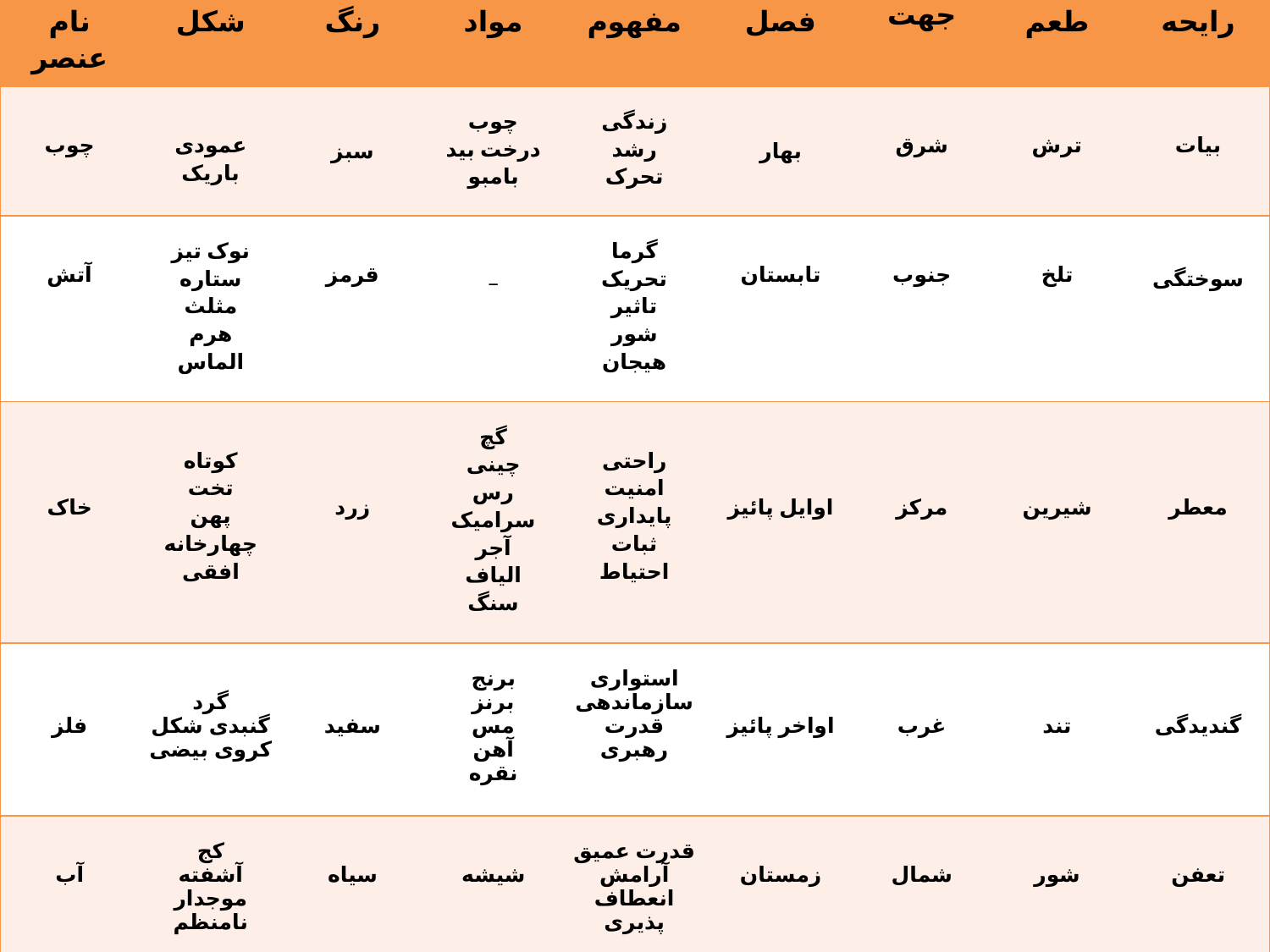

| نام عنصر | شکل | رنگ | مواد | مفهوم | فصل | جهت | طعم | رایحه |
| --- | --- | --- | --- | --- | --- | --- | --- | --- |
| چوب | عمودی باریک | سبز | چوب درخت بید بامبو | زندگی رشد تحرک | بهار | شرق | ترش | بیات |
| آتش | نوک تیز ستاره مثلث هرم الماس | قرمز | \_ | گرما تحریک تاثیر شور هیجان | تابستان | جنوب | تلخ | سوختگی |
| خاک | کوتاه تخت پهن چهارخانه افقی | زرد | گچ چینی رس سرامیک آجر الیاف سنگ | راحتی امنیت پایداری ثبات احتیاط | اوایل پائیز | مرکز | شیرین | معطر |
| فلز | گرد گنبدی شکل کروی بیضی | سفید | برنج برنز مس آهن نقره | استواری سازماندهی قدرت رهبری | اواخر پائیز | غرب | تند | گندیدگی |
| آب | کج آشفته موجدار نامنظم | سیاه | شیشه | قدرت عمیق آرامش انعطاف پذیری | زمستان | شمال | شور | تعفن |